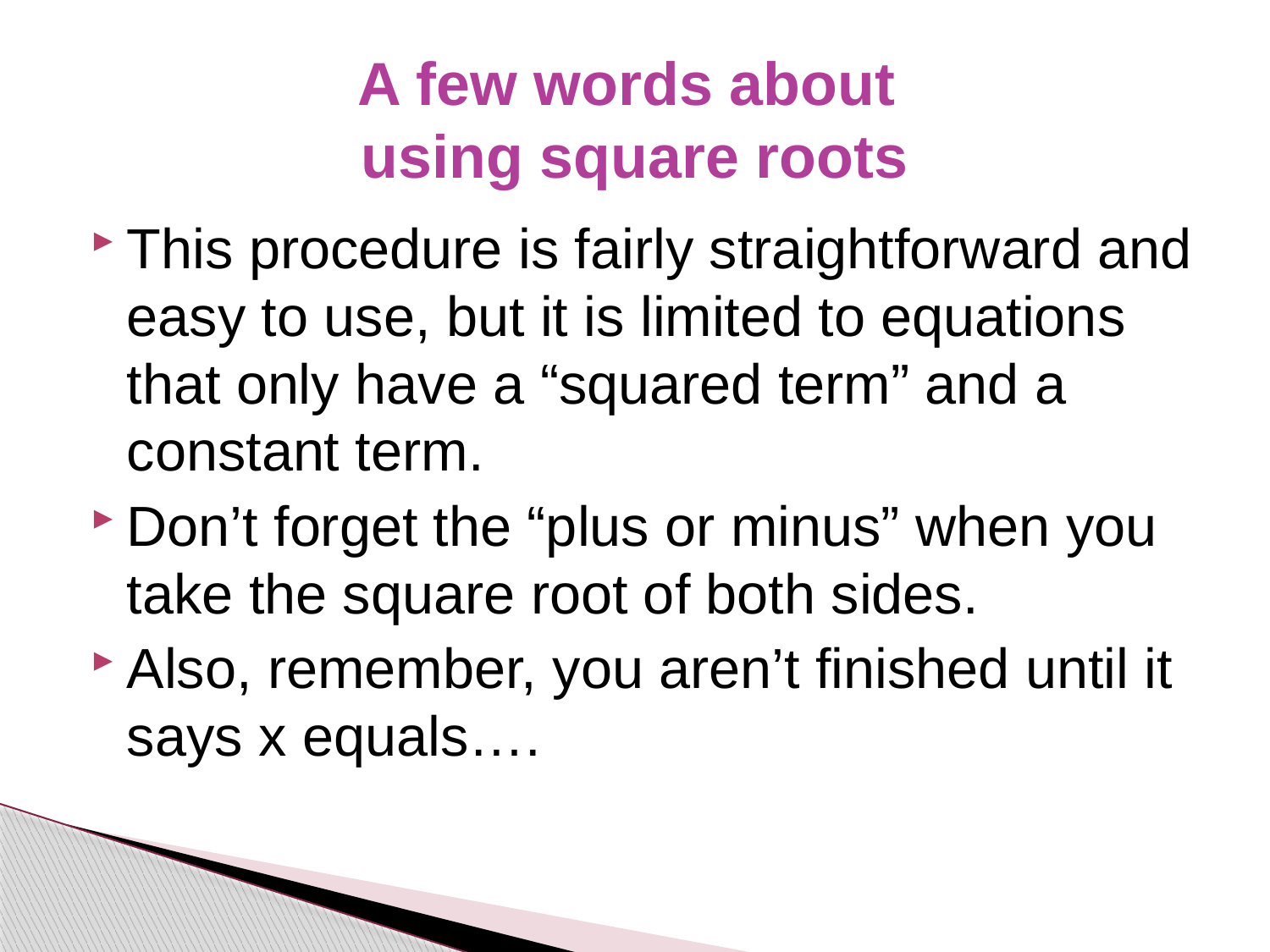

# A few words about using square roots
This procedure is fairly straightforward and easy to use, but it is limited to equations that only have a “squared term” and a constant term.
Don’t forget the “plus or minus” when you take the square root of both sides.
Also, remember, you aren’t finished until it says x equals….